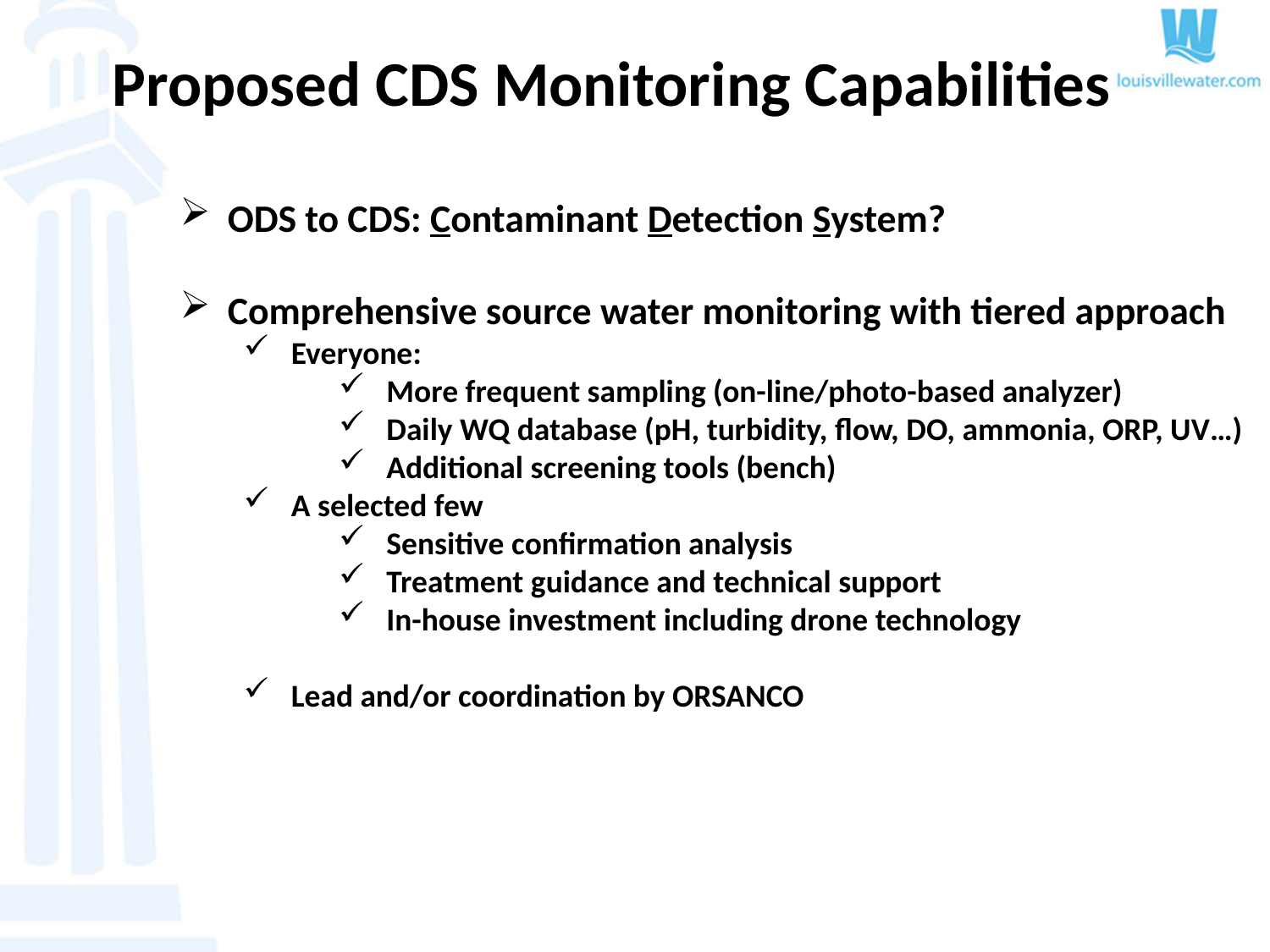

# Proposed CDS Monitoring Capabilities

ODS to CDS: Contaminant Detection System?

Comprehensive source water monitoring with tiered approach
Everyone:
More frequent sampling (on-line/photo-based analyzer)
Daily WQ database (pH, turbidity, flow, DO, ammonia, ORP, UV…)
Additional screening tools (bench)
A selected few
Sensitive confirmation analysis
Treatment guidance and technical support
In-house investment including drone technology

Lead and/or coordination by ORSANCO